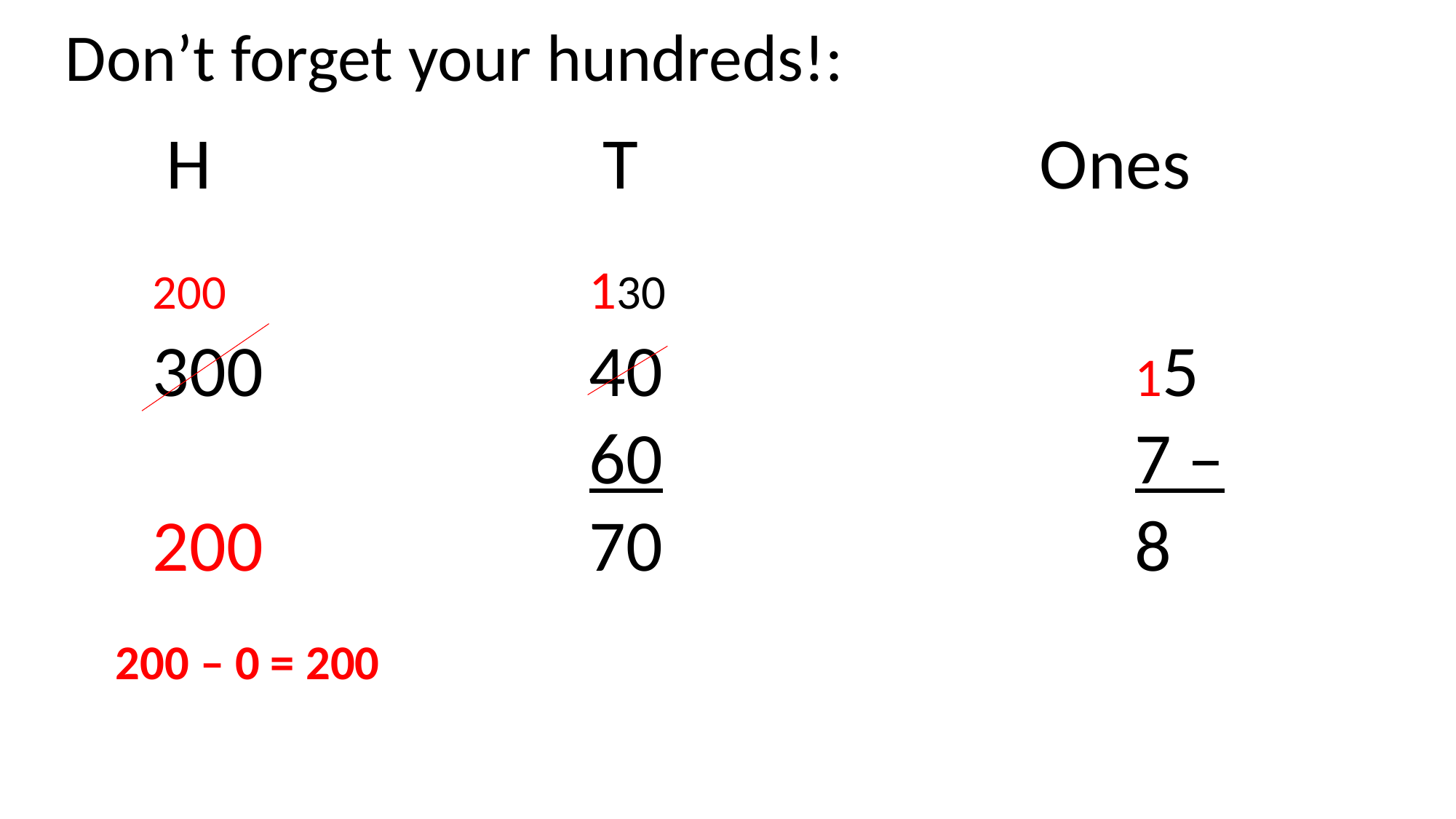

Don’t forget your hundreds!:
H				T				Ones
200				130
300			40					15
				60					7 –
200			70					8

200 – 0 = 200